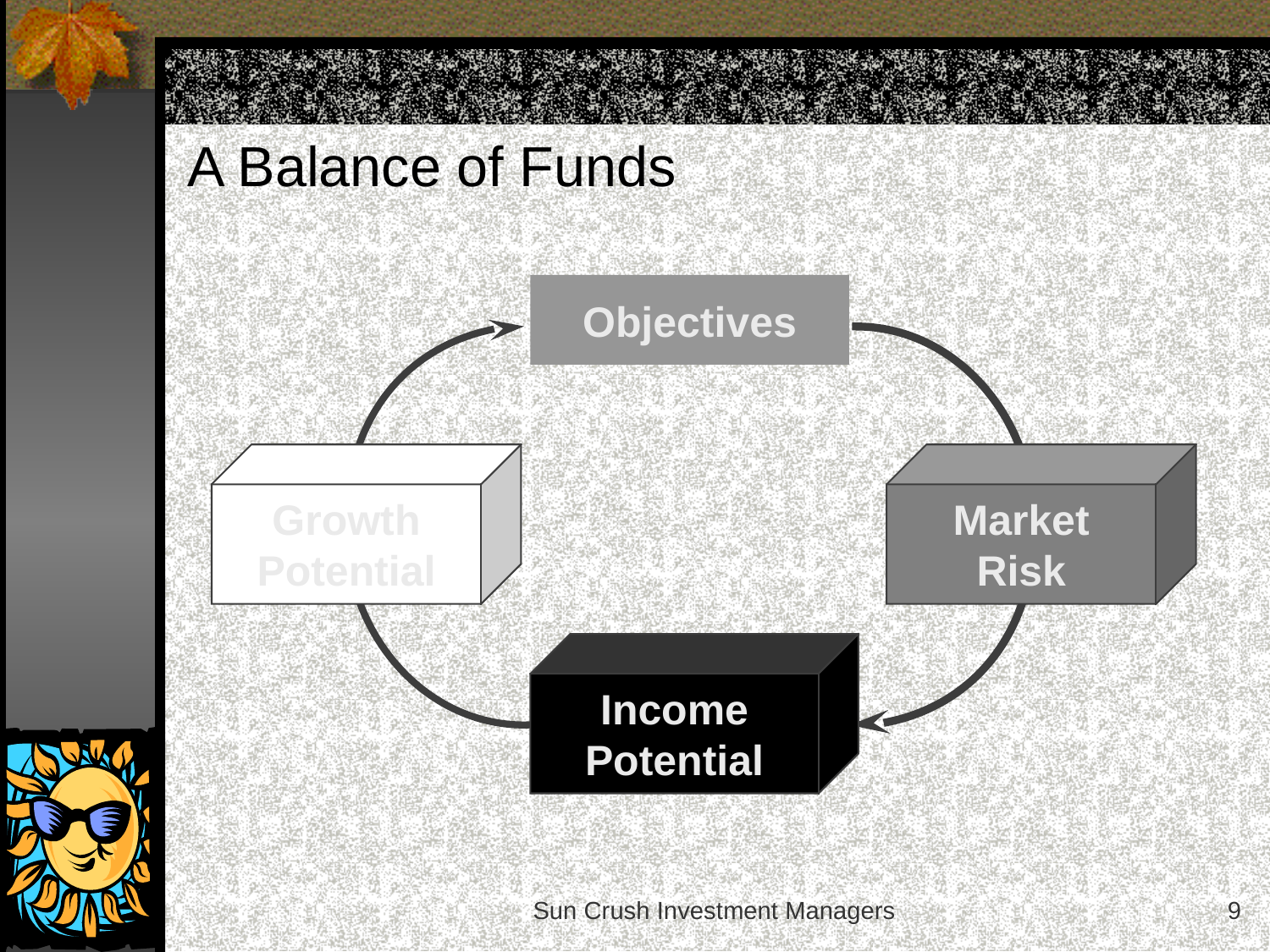

# A Balance of Funds
Objectives

Growth
Potential
Market
Risk
Income
Potential
Sun Crush Investment Managers
9